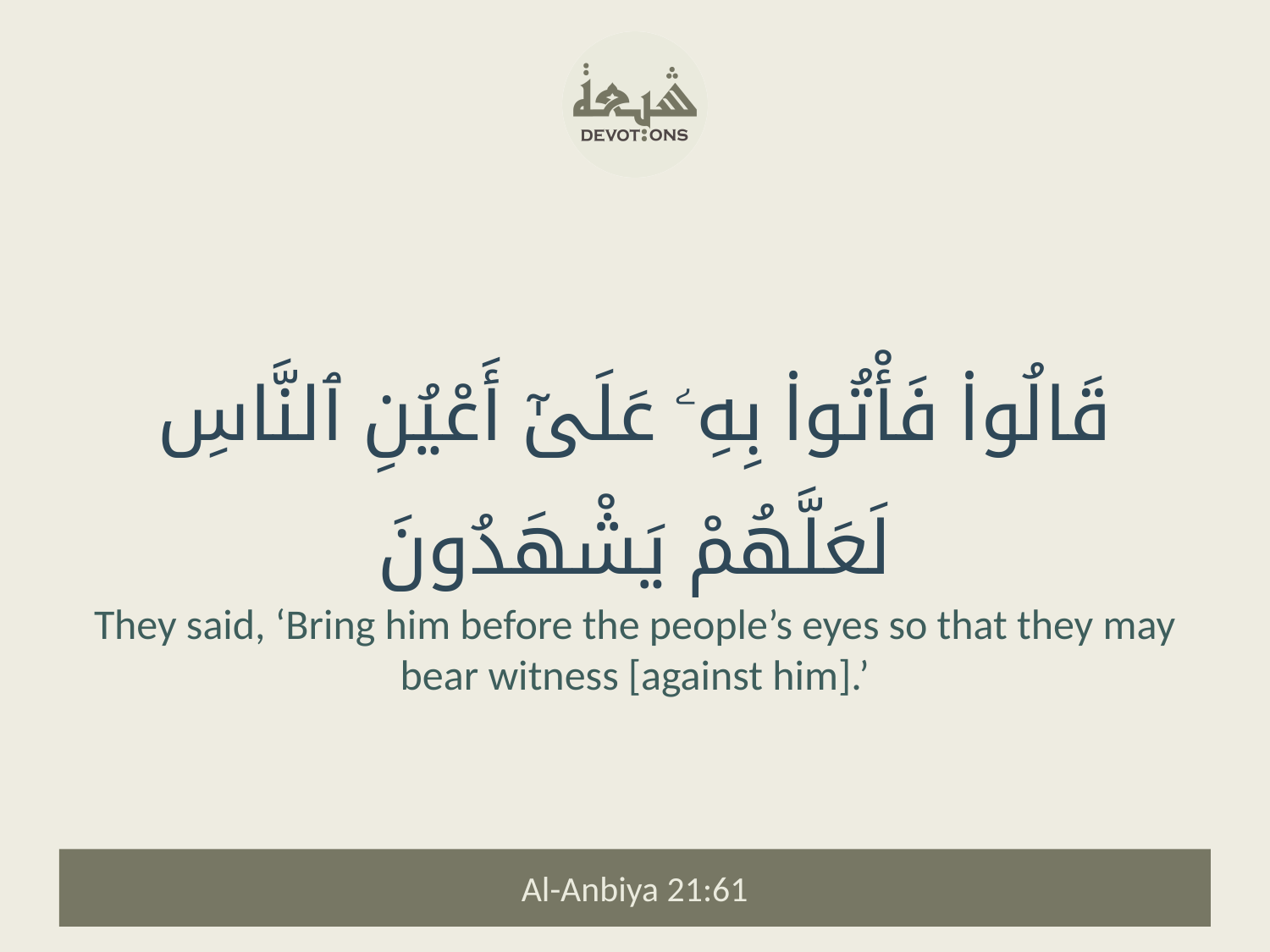

قَالُوا۟ فَأْتُوا۟ بِهِۦ عَلَىٰٓ أَعْيُنِ ٱلنَّاسِ لَعَلَّهُمْ يَشْهَدُونَ
They said, ‘Bring him before the people’s eyes so that they may bear witness [against him].’
Al-Anbiya 21:61